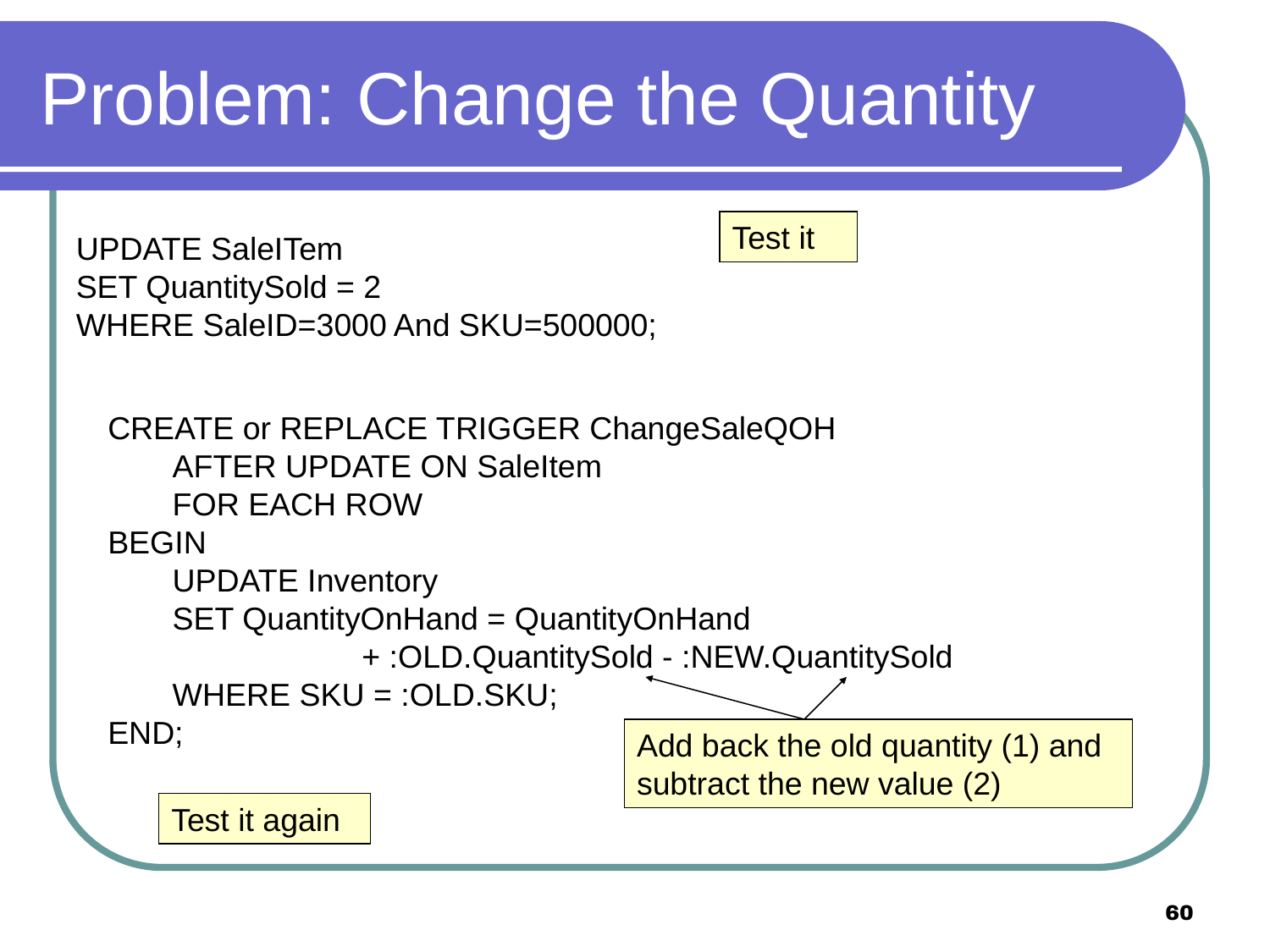

# Problem: Change the Quantity
Test it
UPDATE SaleITem
SET QuantitySold = 2
WHERE SaleID=3000 And SKU=500000;
CREATE or REPLACE TRIGGER ChangeSaleQOH
	AFTER UPDATE ON SaleItem
	FOR EACH ROW
BEGIN
	UPDATE Inventory
	SET QuantityOnHand = QuantityOnHand
			+ :OLD.QuantitySold - :NEW.QuantitySold
	WHERE SKU = :OLD.SKU;
END;

Add back the old quantity (1) and subtract the new value (2)
Test it again
60